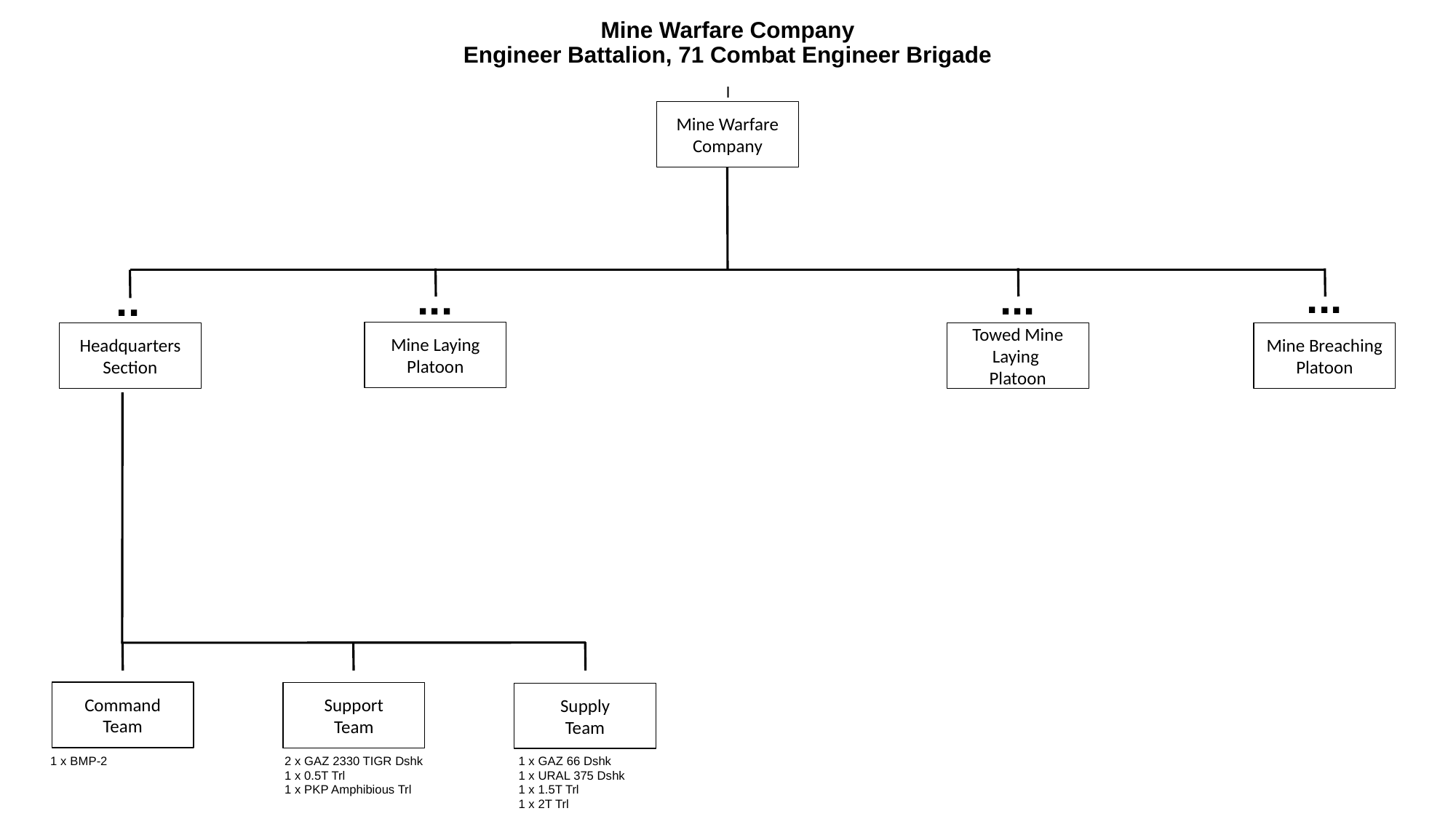

# Mine Warfare Company Engineer Battalion, 71 Combat Engineer Brigade
I
Mine Warfare
Company
...
...
...
..
Mine Laying
Platoon
Headquarters
Section
Towed Mine
Laying
Platoon
Mine Breaching
Platoon
Command
Team
Support
Team
Supply
Team
1 x BMP-2
2 x GAZ 2330 TIGR Dshk
1 x 0.5T Trl
1 x PKP Amphibious Trl
1 x GAZ 66 Dshk
1 x URAL 375 Dshk
1 x 1.5T Trl
1 x 2T Trl